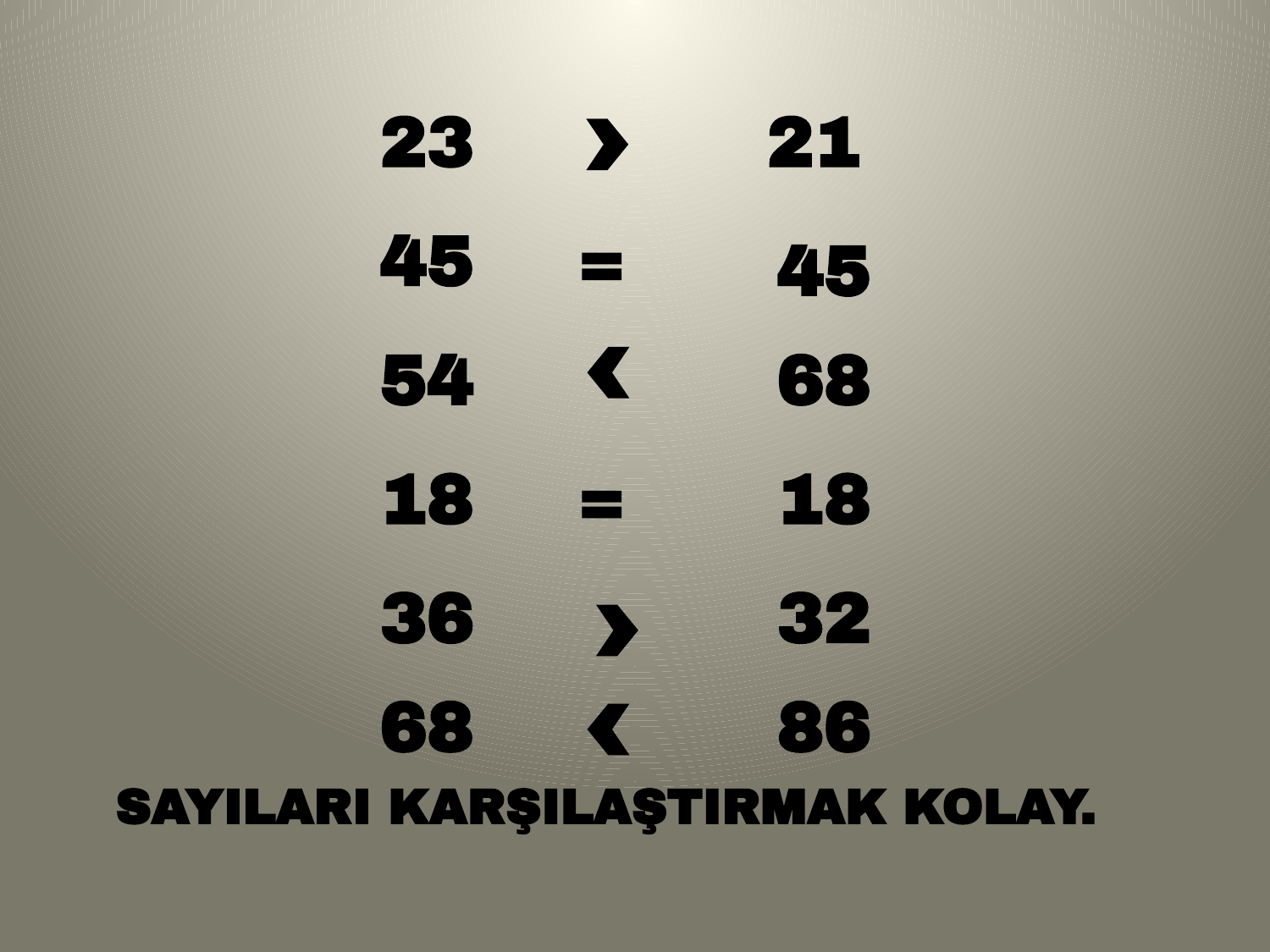

›
23
21
45
=
45
‹
54
68
18
=
18
›
36
32
‹
68
86
   SAYILARI KARŞILAŞTIRMAK KOLAY.